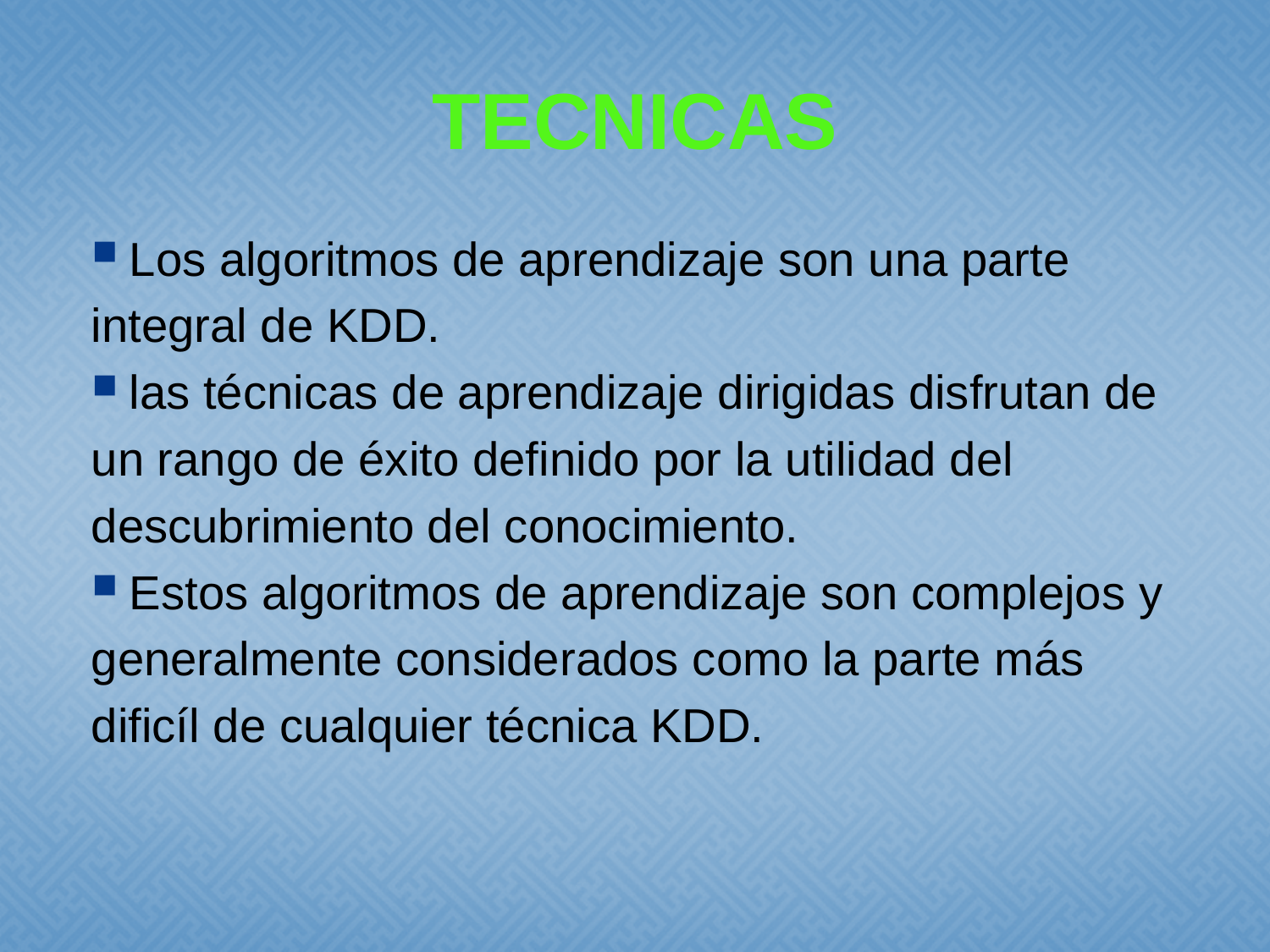

# TECNICAS
Los algoritmos de aprendizaje son una parte
integral de KDD.
las técnicas de aprendizaje dirigidas disfrutan de
un rango de éxito definido por la utilidad del
descubrimiento del conocimiento.
Estos algoritmos de aprendizaje son complejos y
generalmente considerados como la parte más
dificíl de cualquier técnica KDD.